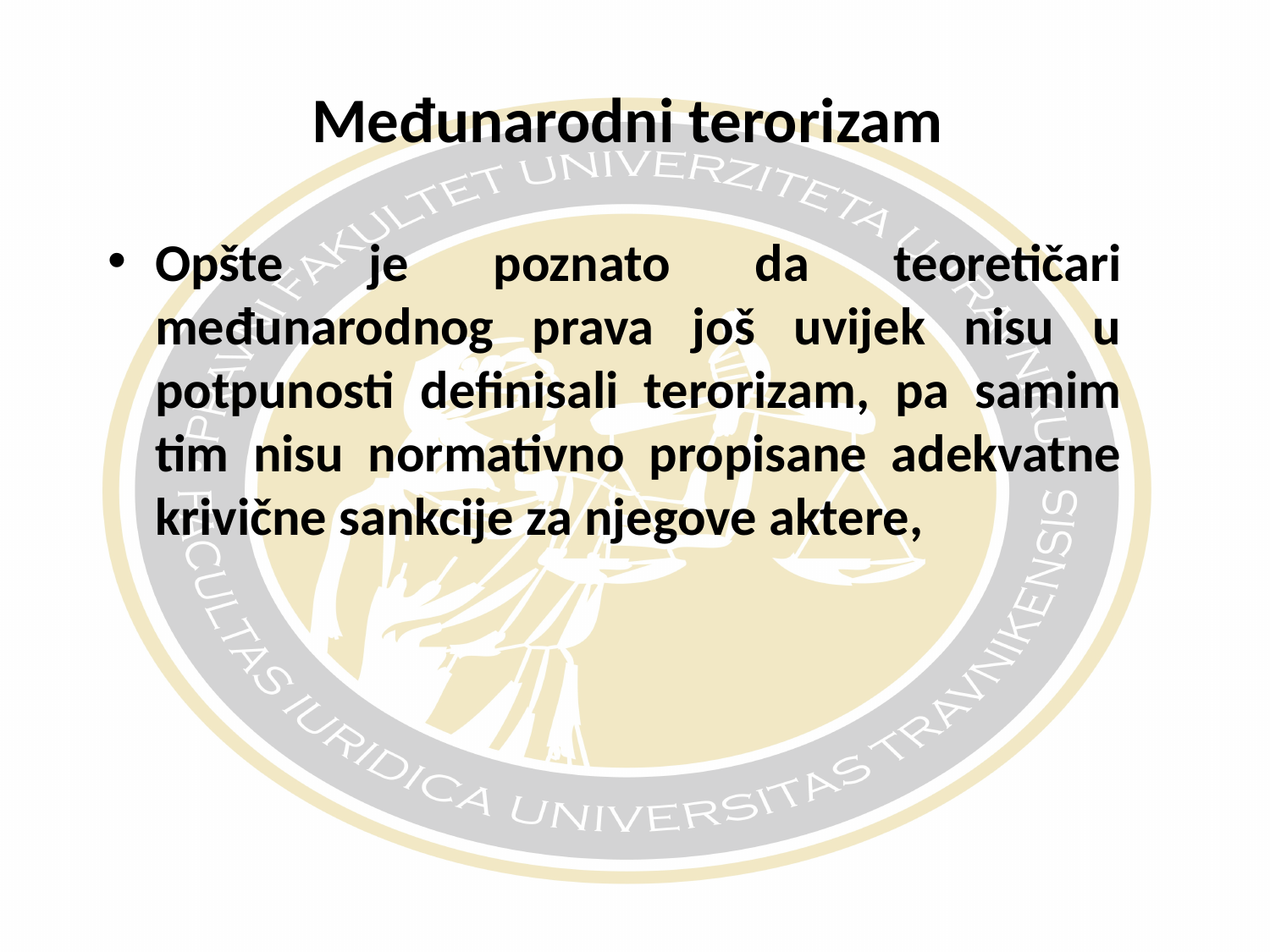

# Međunarodni terorizam
Opšte je poznato da teoretičari međunarodnog prava još uvijek nisu u potpunosti definisali terorizam, pa samim tim nisu normativno propisane adekvatne krivične sankcije za njegove aktere,